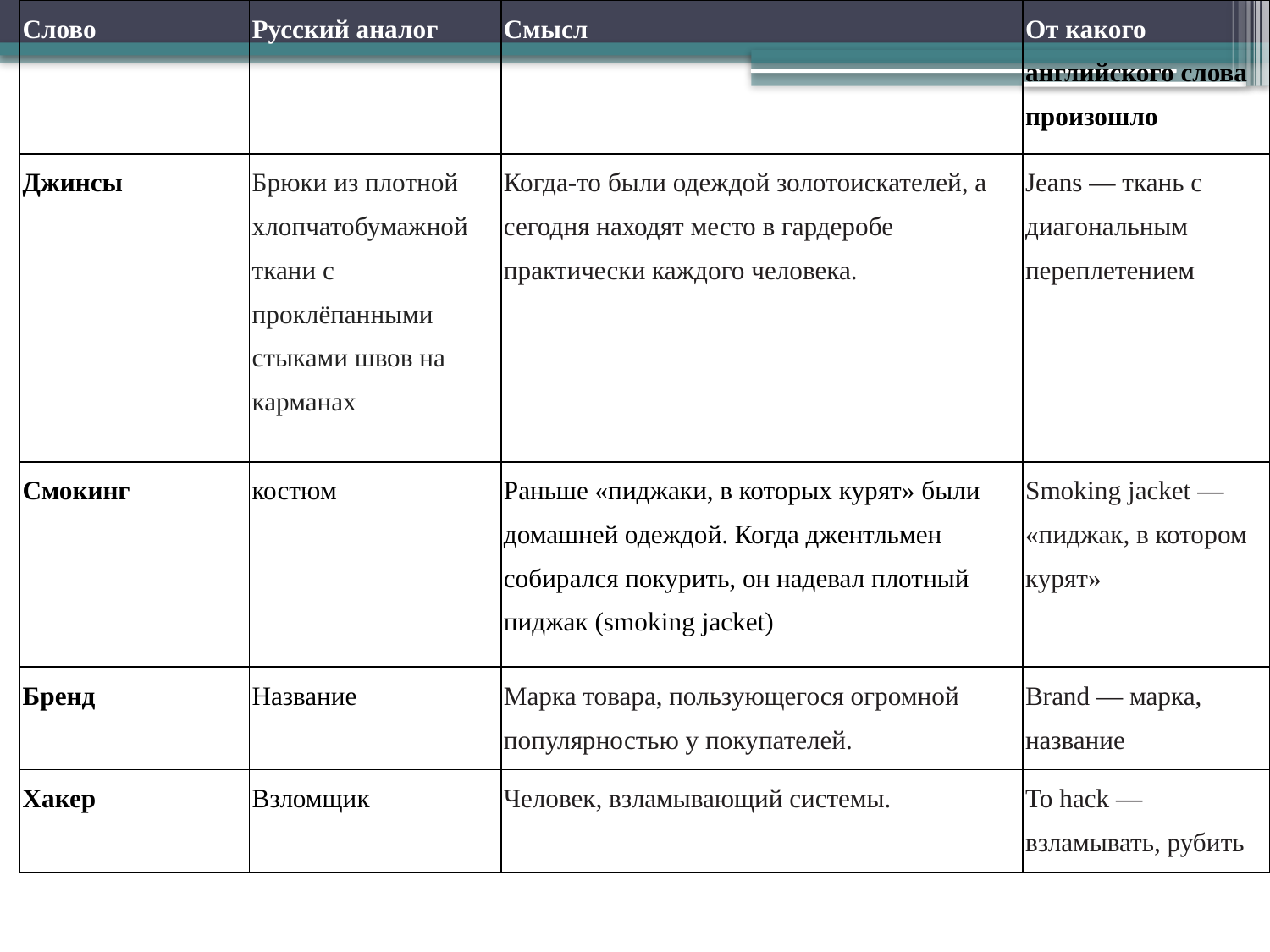

| Слово | Русский аналог | Смысл | От какого английского слова произошло |
| --- | --- | --- | --- |
| Джинсы | Брюки из плотной хлопчатобумажной ткани с проклёпанными стыками швов на карманах | Когда-то были одеждой золотоискателей, а сегодня находят место в гардеробе практически каждого человека. | Jeans — ткань с диагональным переплетением |
| Смокинг | костюм | Раньше «пиджаки, в которых курят» были домашней одеждой. Когда джентльмен собирался покурить, он надевал плотный пиджак (smoking jacket) | Smoking jacket — «пиджак, в котором курят» |
| Бренд | Название | Марка товара, пользующегося огромной популярностью у покупателей. | Brand — марка, название |
| Хакер | Взломщик | Человек, взламывающий системы. | To hack — взламывать, рубить |
#